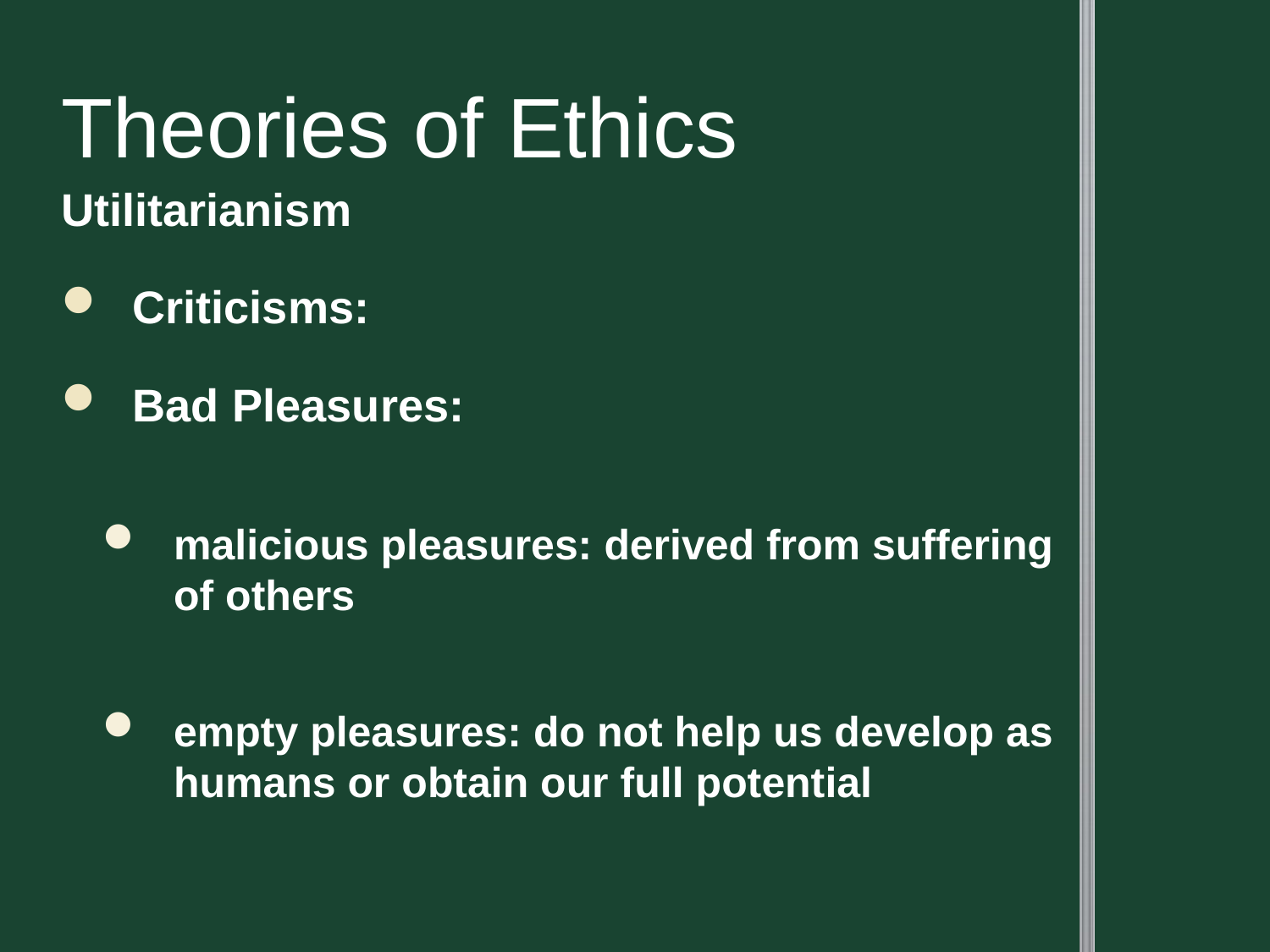

# Theories of Ethics
Utilitarianism
Criticisms:
Bad Pleasures:

malicious pleasures: derived from suffering of others

empty pleasures: do not help us develop as humans or obtain our full potential